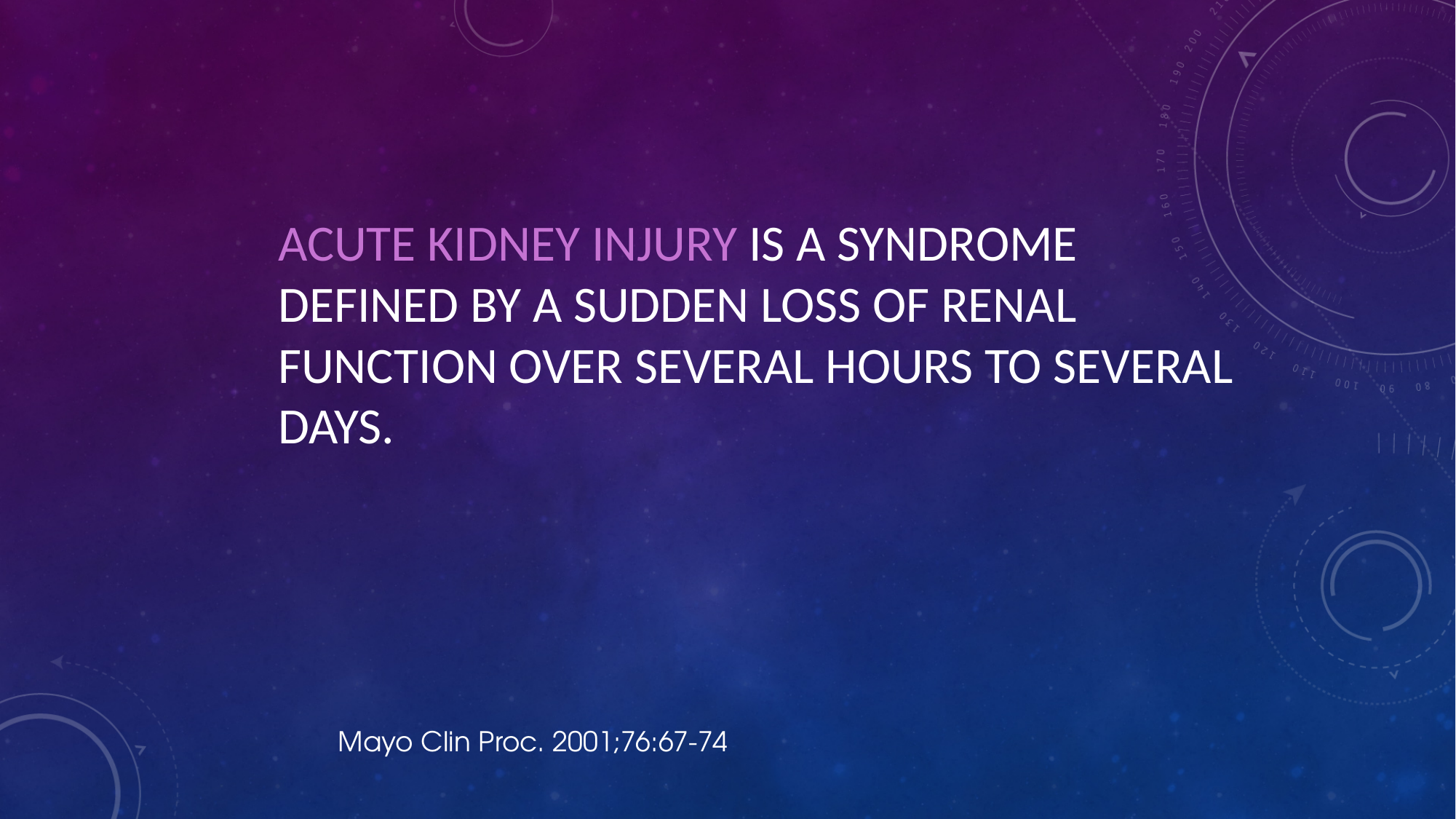

# Acute kidney injury is a syndrome defined by a sudden loss of renal function over several hours to several days.
Mayo Clin Proc. 2001;76:67-74